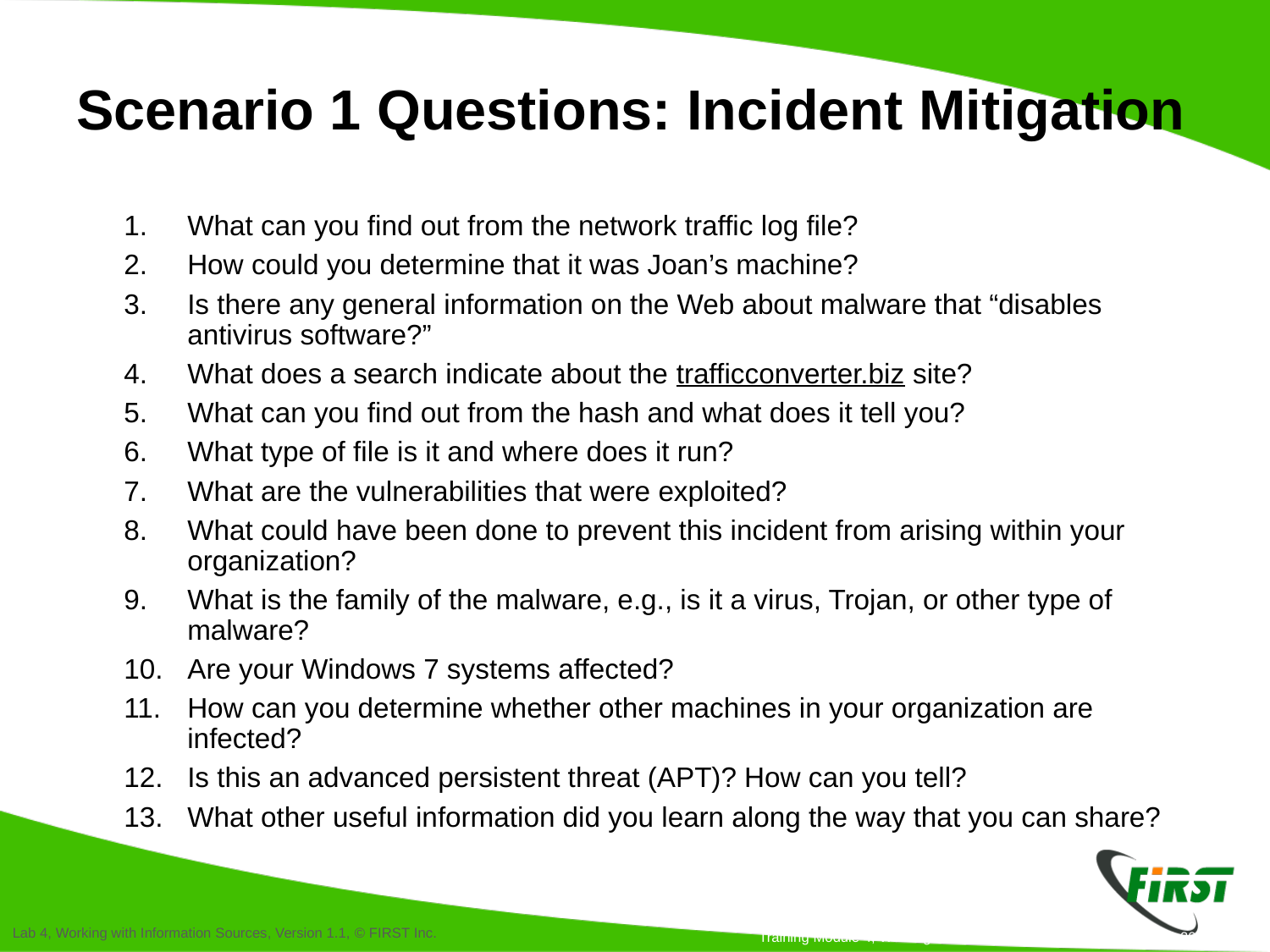

# Scenario 1 Questions: Incident Mitigation
What can you find out from the network traffic log file?
How could you determine that it was Joan’s machine?
Is there any general information on the Web about malware that “disables
antivirus software?”
What does a search indicate about the trafficconverter.biz site?
What can you find out from the hash and what does it tell you?
What type of file is it and where does it run?
What are the vulnerabilities that were exploited?
What could have been done to prevent this incident from arising within your organization?
What is the family of the malware, e.g., is it a virus, Trojan, or other type of malware?
Are your Windows 7 systems affected?
How can you determine whether other machines in your organization are infected?
Is this an advanced persistent threat (APT)? How can you tell?
What other useful information did you learn along the way that you can share?

Training Module 4, Working with Information Sources, Version 1, © 2016 FIRST